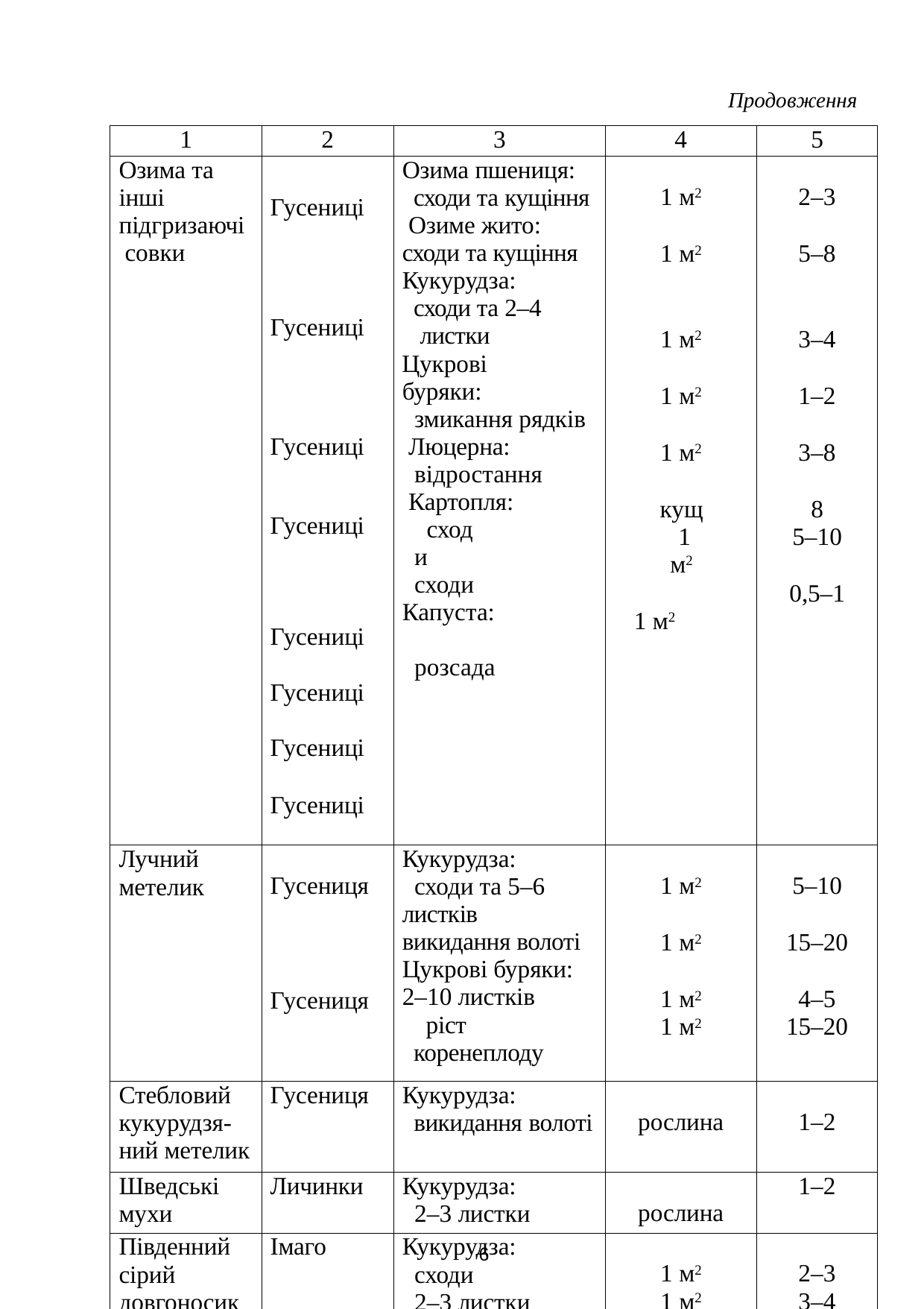

Продовження
| 1 | 2 | 3 | 4 | 5 |
| --- | --- | --- | --- | --- |
| Озима та інші підгризаючі совки | Гусениці Гусениці Гусениці Гусениці Гусениці Гусениці Гусениці Гусениці | Озима пшениця: сходи та кущіння Озиме жито: сходи та кущіння Кукурудза: сходи та 2–4 листки Цукрові буряки: змикання рядків Люцерна: відростання Картопля: сходи сходи Капуста: розсада | 1 м2 1 м2 1 м2 1 м2 1 м2 кущ 1 м2 1 м2 | 2–3 5–8 3–4 1–2 3–8 8 5–10 0,5–1 |
| Лучний метелик | Гусениця Гусениця | Кукурудза: сходи та 5–6 листків викидання волоті Цукрові буряки: 2–10 листків ріст коренеплоду | 1 м2 1 м2 1 м2 1 м2 | 5–10 15–20 4–5 15–20 |
| Стебловий кукурудзя- ний метелик | Гусениця | Кукурудза: викидання волоті | рослина | 1–2 |
| Шведські мухи | Личинки | Кукурудза: 2–3 листки | рослина | 1–2 |
| Південний сірий довгоносик | Імаго | Кукурудза: сходи 2–3 листки | 1 м2 1 м2 | 2–3 3–4 |
| Щитневий рачок | Доросла фаза | Рис: проростання | 1 м2 | 7–10 |
6